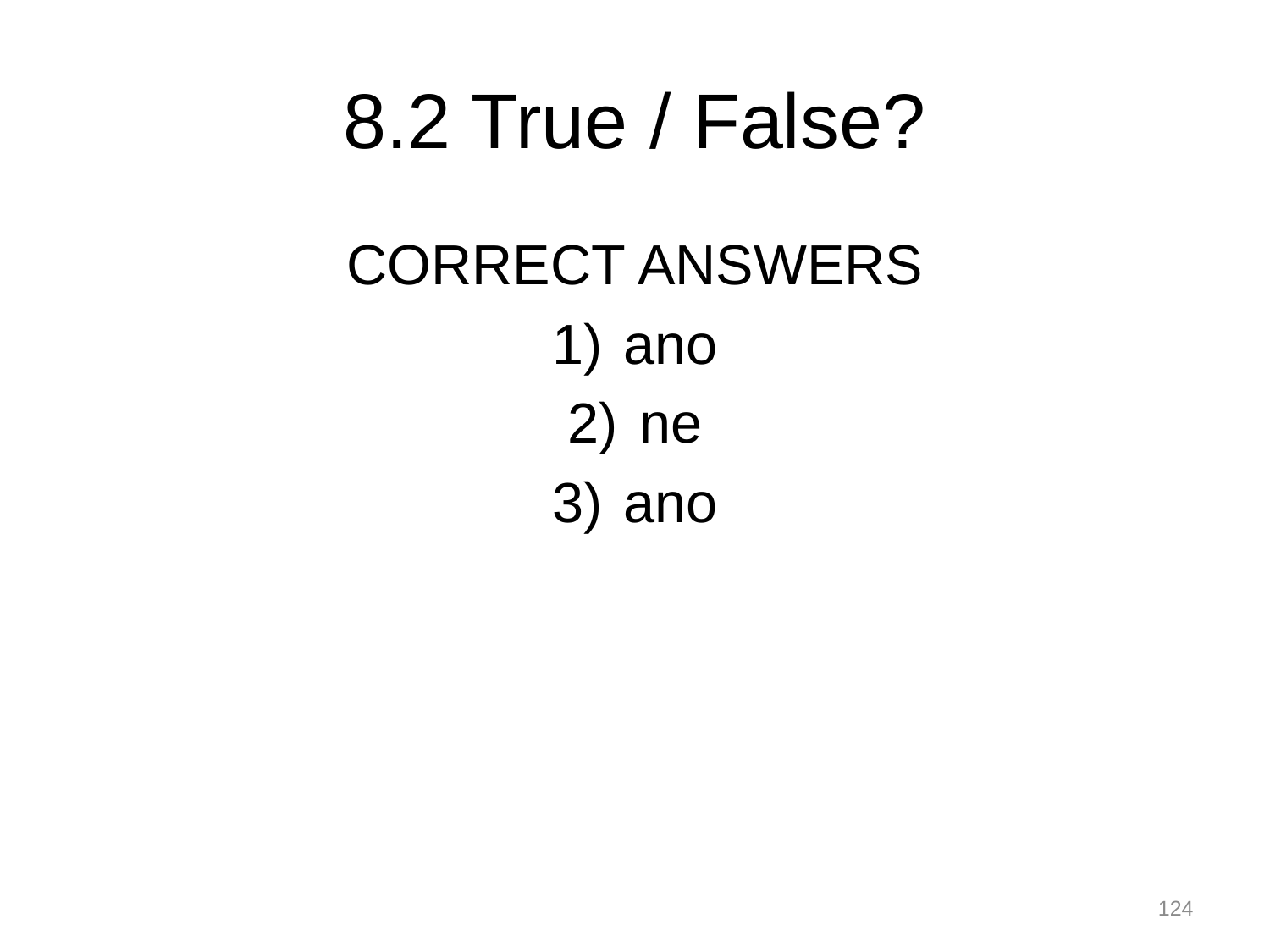

# 8.2 True / False?
CORRECT ANSWERS
ano
ne
ano
124